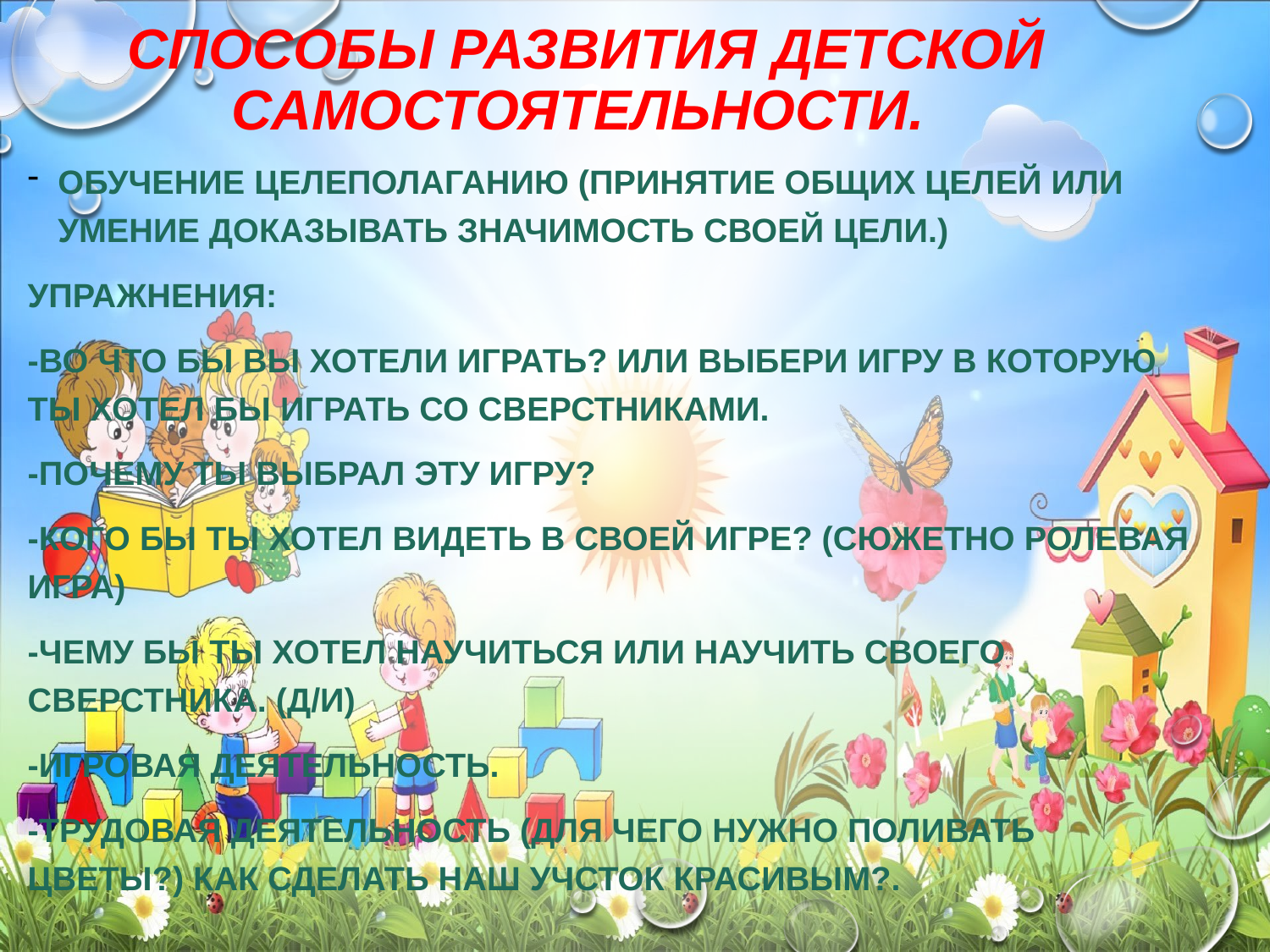

# Способы развития детской самостоятельности.
Обучение целеполаганию (принятие общих целей или умение доказывать значимость своей цели.)
Упражнения:
-Во что бы вы хотели играть? Или выбери игру в которую ты хотел бы играть со сверстниками.
-почему ты выбрал эту игру?
-КОГО БЫ ТЫ ХОТЕЛ ВИДЕТЬ В СВОЕЙ ИГРЕ? (СЮЖЕТНО РОЛЕВАЯ ИГРА)
-ЧЕМУ БЫ ТЫ ХОТЕЛ НАУЧИТЬСЯ ИЛИ НАУЧИТЬ СВОЕГО СВЕРСТНИКА. (д/и)
-ИГРОВАЯ ДЕЯТЕЛЬНОСТЬ.
-ТРУДОВАЯ ДЕЯТЕЛЬНОСТЬ (ДЛЯ ЧЕГО НУЖНО ПОЛИВАТЬ ЦВЕТЫ?) КАК СДЕЛАТЬ НАШ УЧСТОК КРАСИВЫМ?.